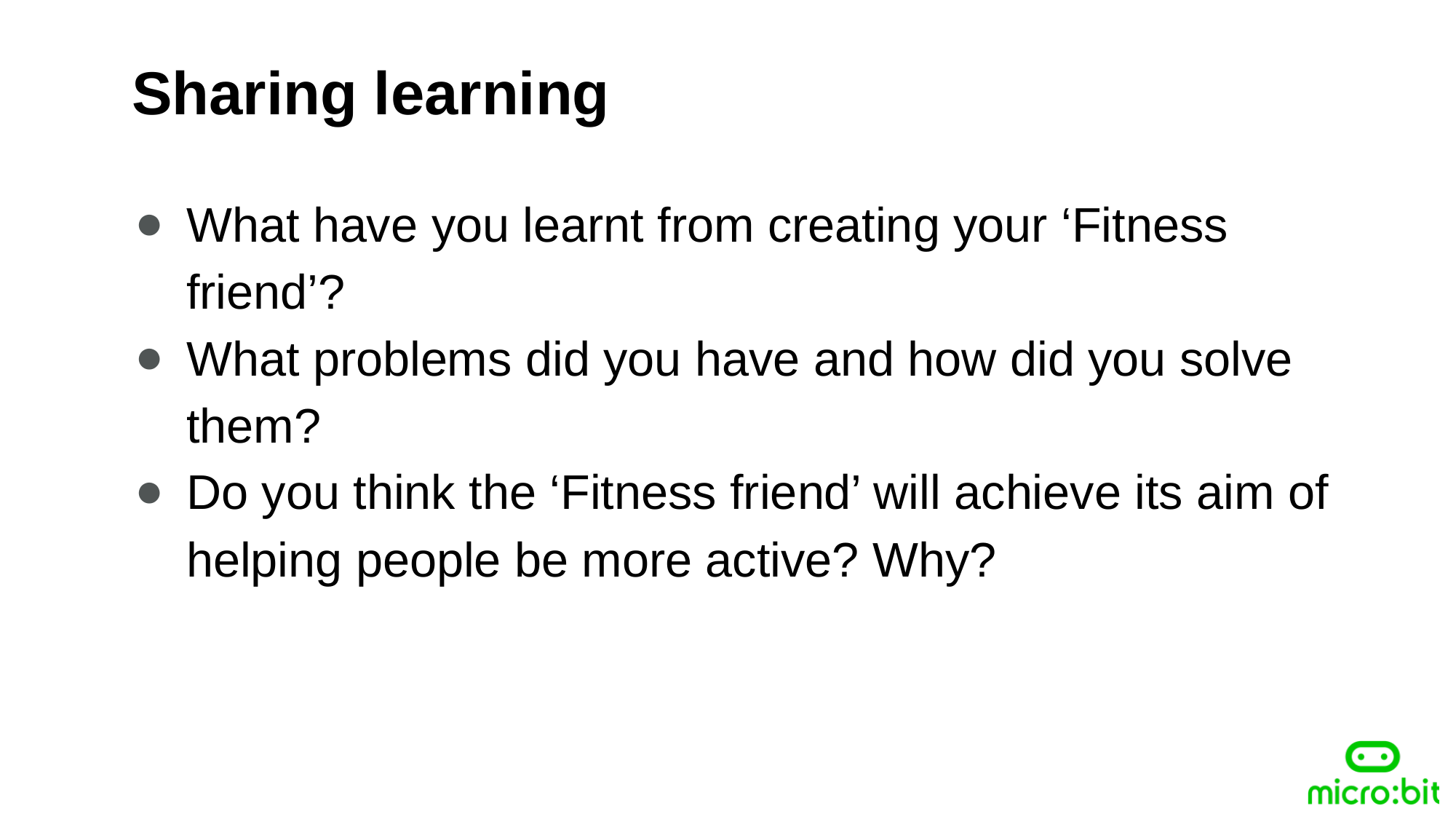

Sharing learning

What have you learnt from creating your ‘Fitness friend’?
What problems did you have and how did you solve them?
Do you think the ‘Fitness friend’ will achieve its aim of helping people be more active? Why?